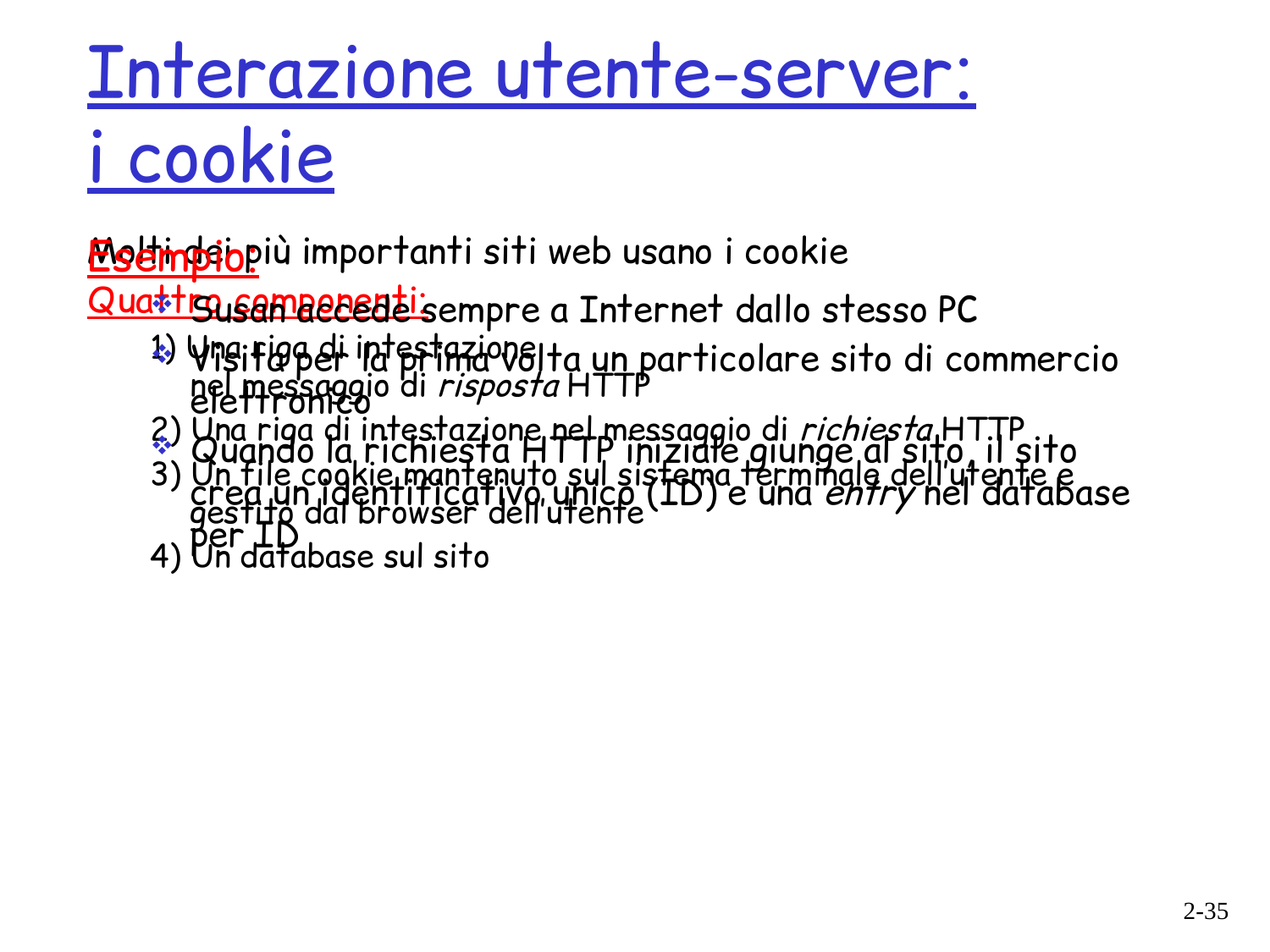

# Interazione utente-server: i cookie
Molti dei più importanti siti web usano i cookie
Quattro componenti:
1) Una riga di intestazione
nel messaggio di risposta HTTP
2) Una riga di intestazione nel messaggio di richiesta HTTP
3) Un file cookie mantenuto sul sistema terminale dell’utente e gestito dal browser dell’utente
4) Un database sul sito
Esempio:
Susan accede sempre a Internet dallo stesso PC
Visita per la prima volta un particolare sito di commercio elettronico
Quando la richiesta HTTP iniziale giunge al sito, il sito crea un identificativo unico (ID) e una entry nel database per ID
2-35